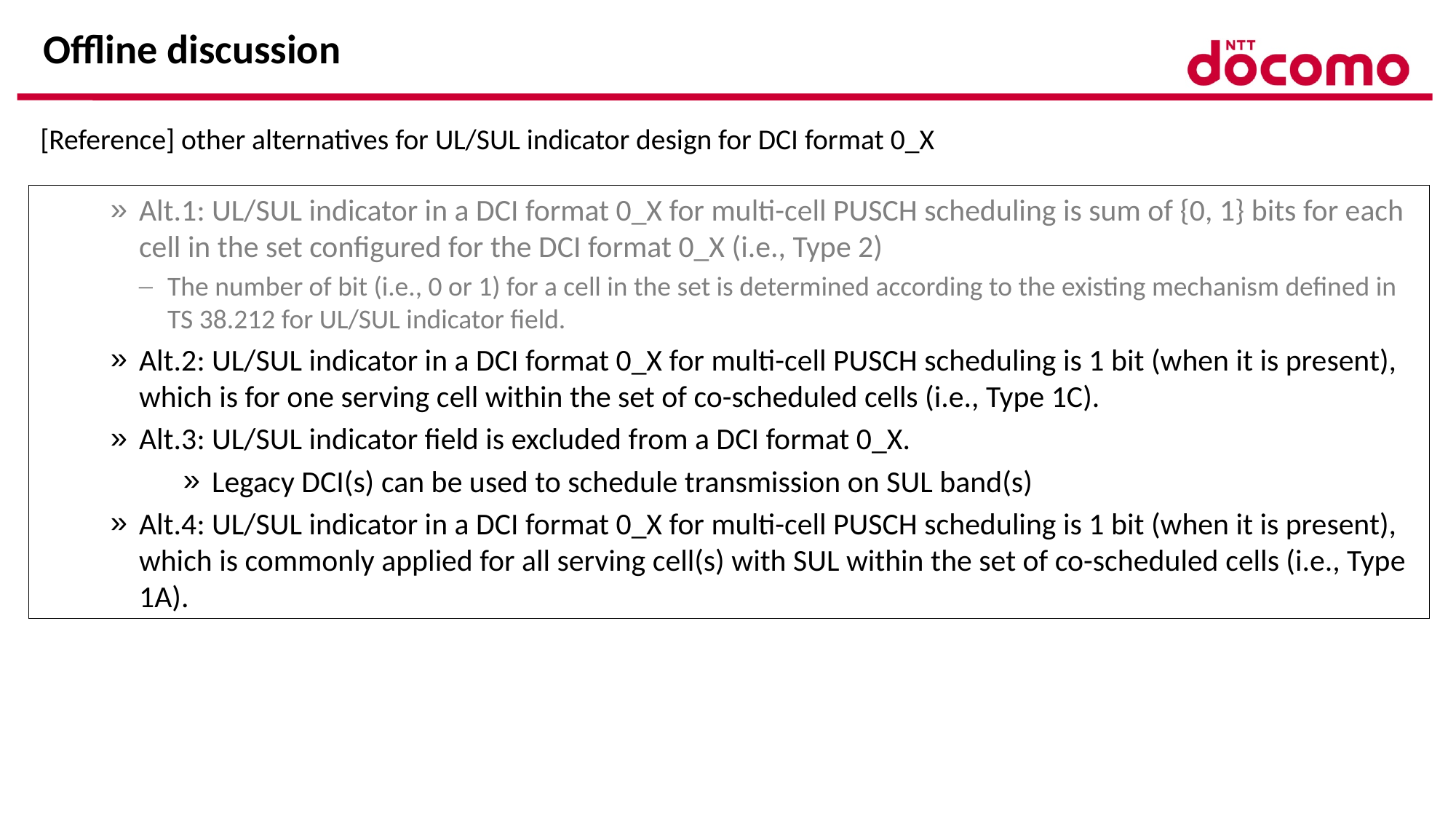

# Offline discussion
[Reference] other alternatives for UL/SUL indicator design for DCI format 0_X
Alt.1: UL/SUL indicator in a DCI format 0_X for multi-cell PUSCH scheduling is sum of {0, 1} bits for each cell in the set configured for the DCI format 0_X (i.e., Type 2)
The number of bit (i.e., 0 or 1) for a cell in the set is determined according to the existing mechanism defined in TS 38.212 for UL/SUL indicator field.
Alt.2: UL/SUL indicator in a DCI format 0_X for multi-cell PUSCH scheduling is 1 bit (when it is present), which is for one serving cell within the set of co-scheduled cells (i.e., Type 1C).
Alt.3: UL/SUL indicator field is excluded from a DCI format 0_X.
Legacy DCI(s) can be used to schedule transmission on SUL band(s)
Alt.4: UL/SUL indicator in a DCI format 0_X for multi-cell PUSCH scheduling is 1 bit (when it is present), which is commonly applied for all serving cell(s) with SUL within the set of co-scheduled cells (i.e., Type 1A).